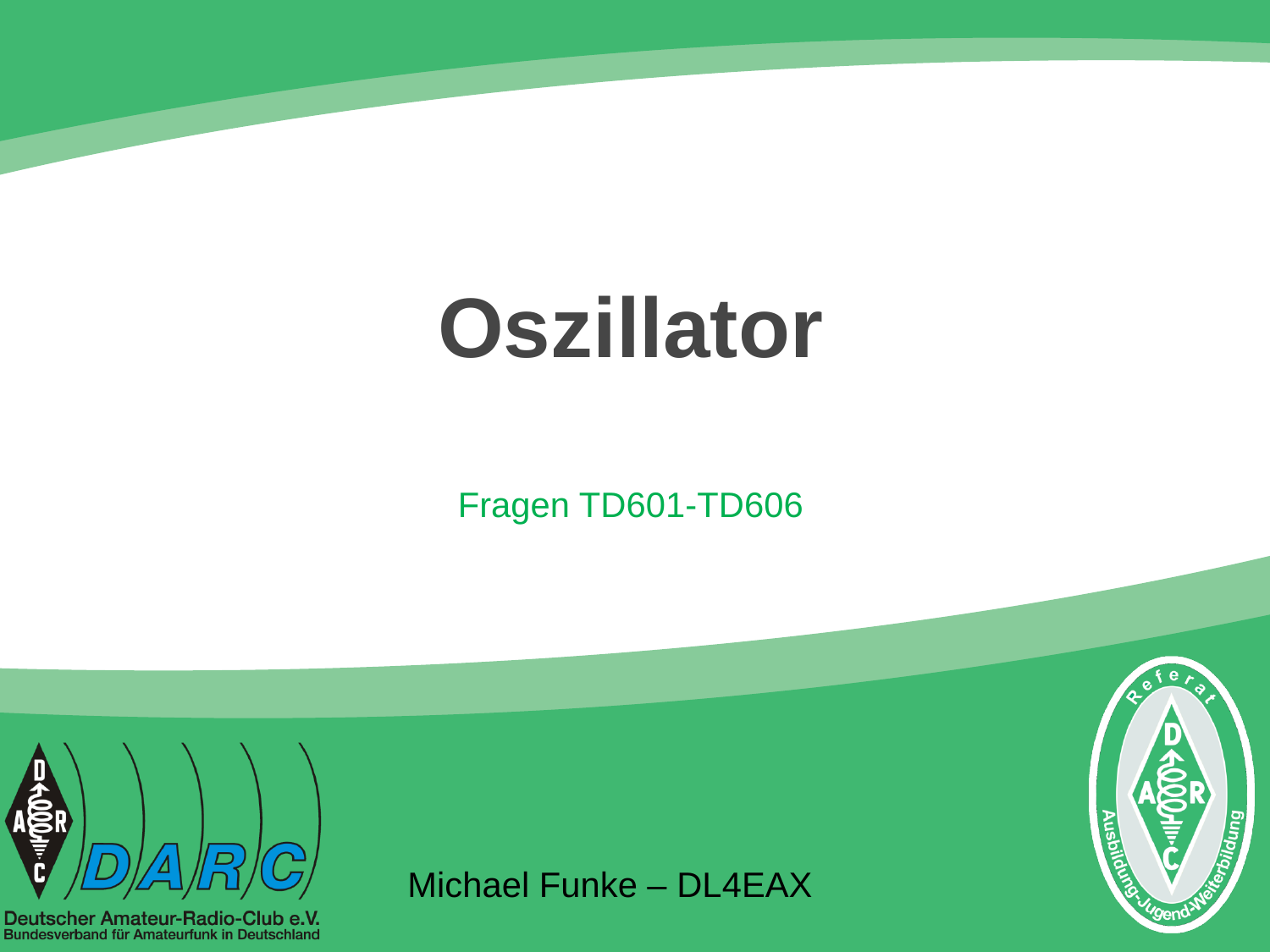

# Oszillator
Fragen TD601-TD606
Michael Funke – DL4EAX